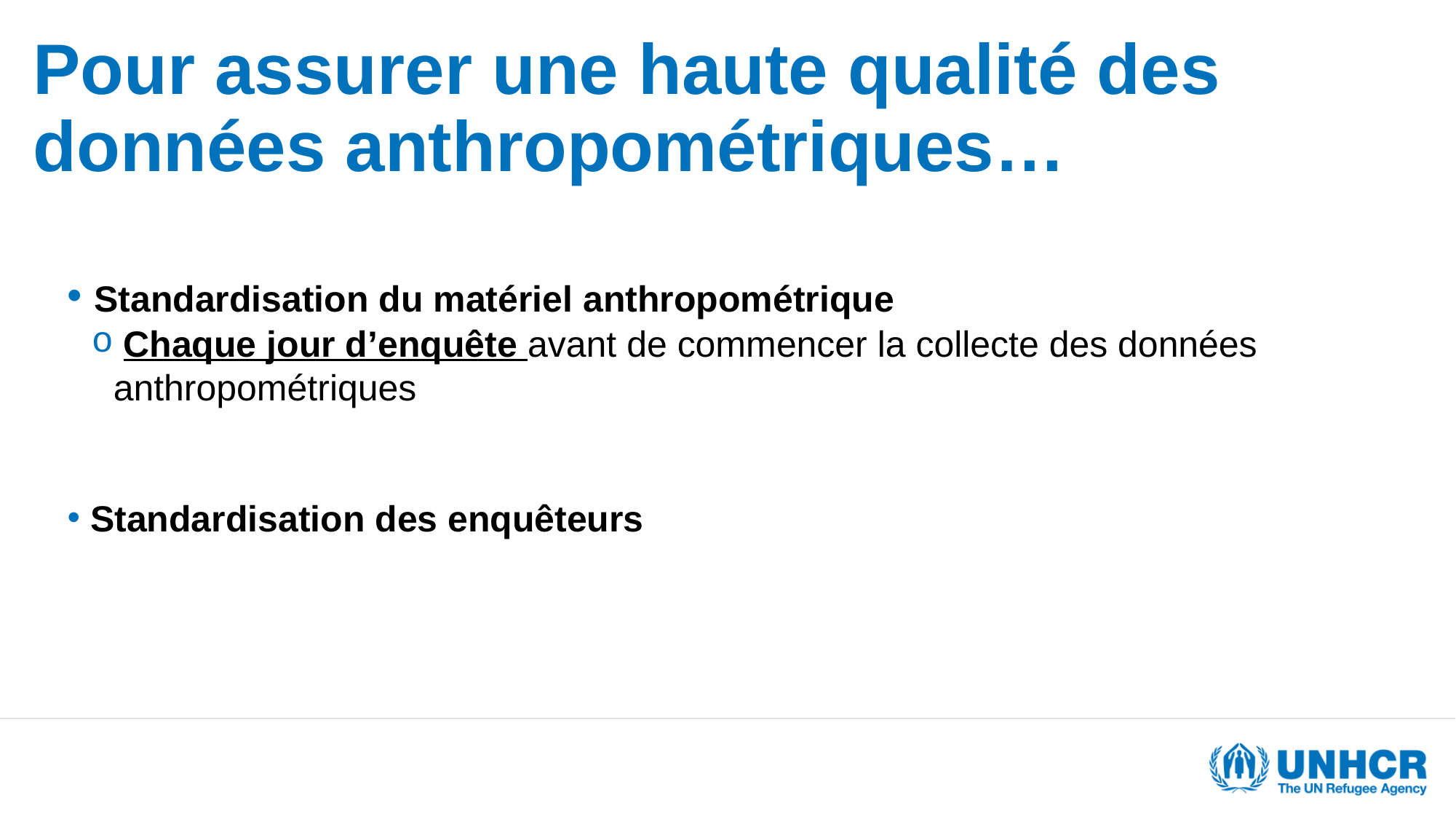

# Pour assurer une haute qualité des données anthropométriques…
 Standardisation du matériel anthropométrique
 Chaque jour d’enquête avant de commencer la collecte des données anthropométriques

 Standardisation des enquêteurs